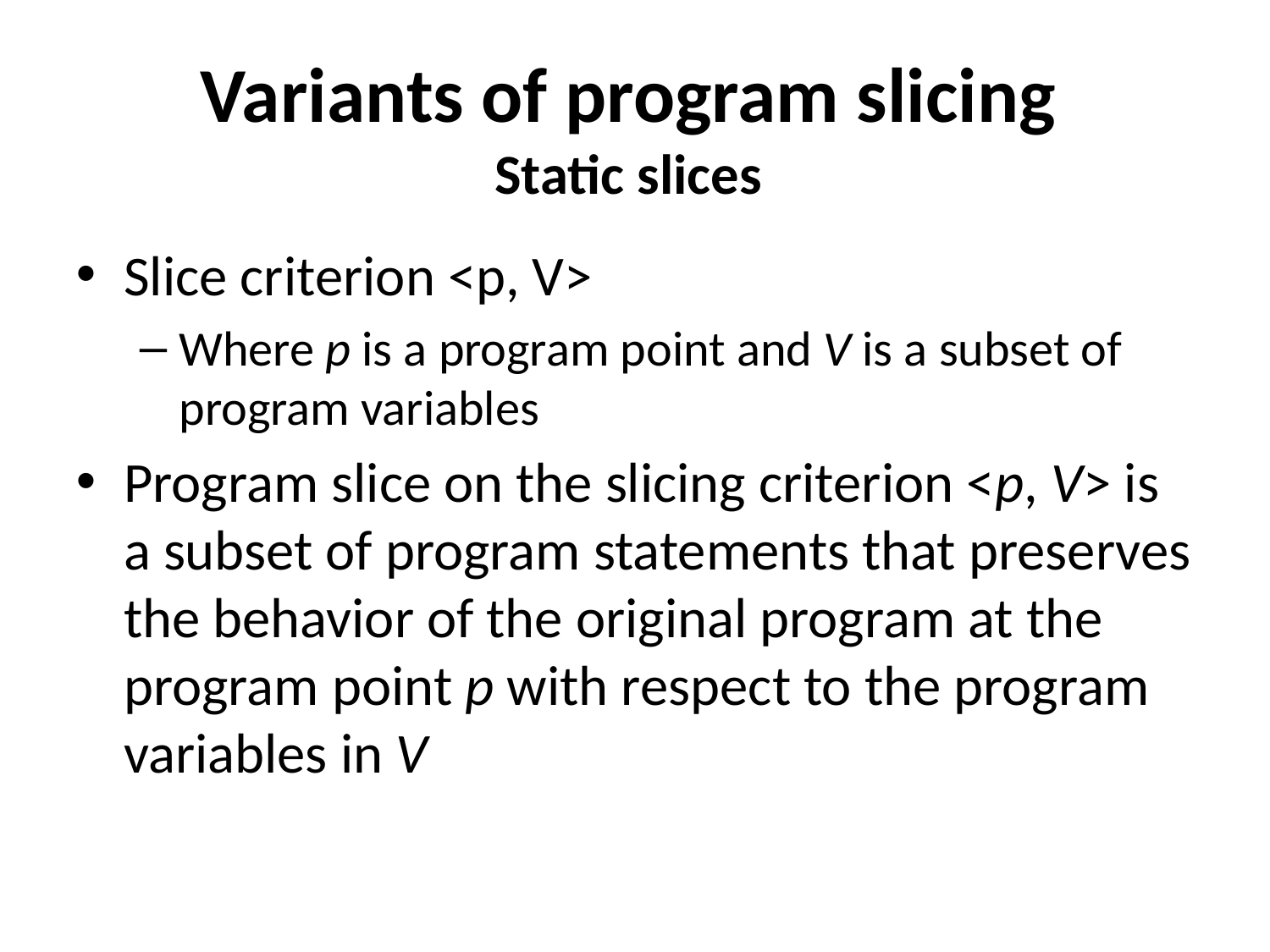

Variants of program slicing
Static slices
Slice criterion <p, V>
Where p is a program point and V is a subset of program variables
Program slice on the slicing criterion <p, V> is a subset of program statements that preserves the behavior of the original program at the program point p with respect to the program variables in V